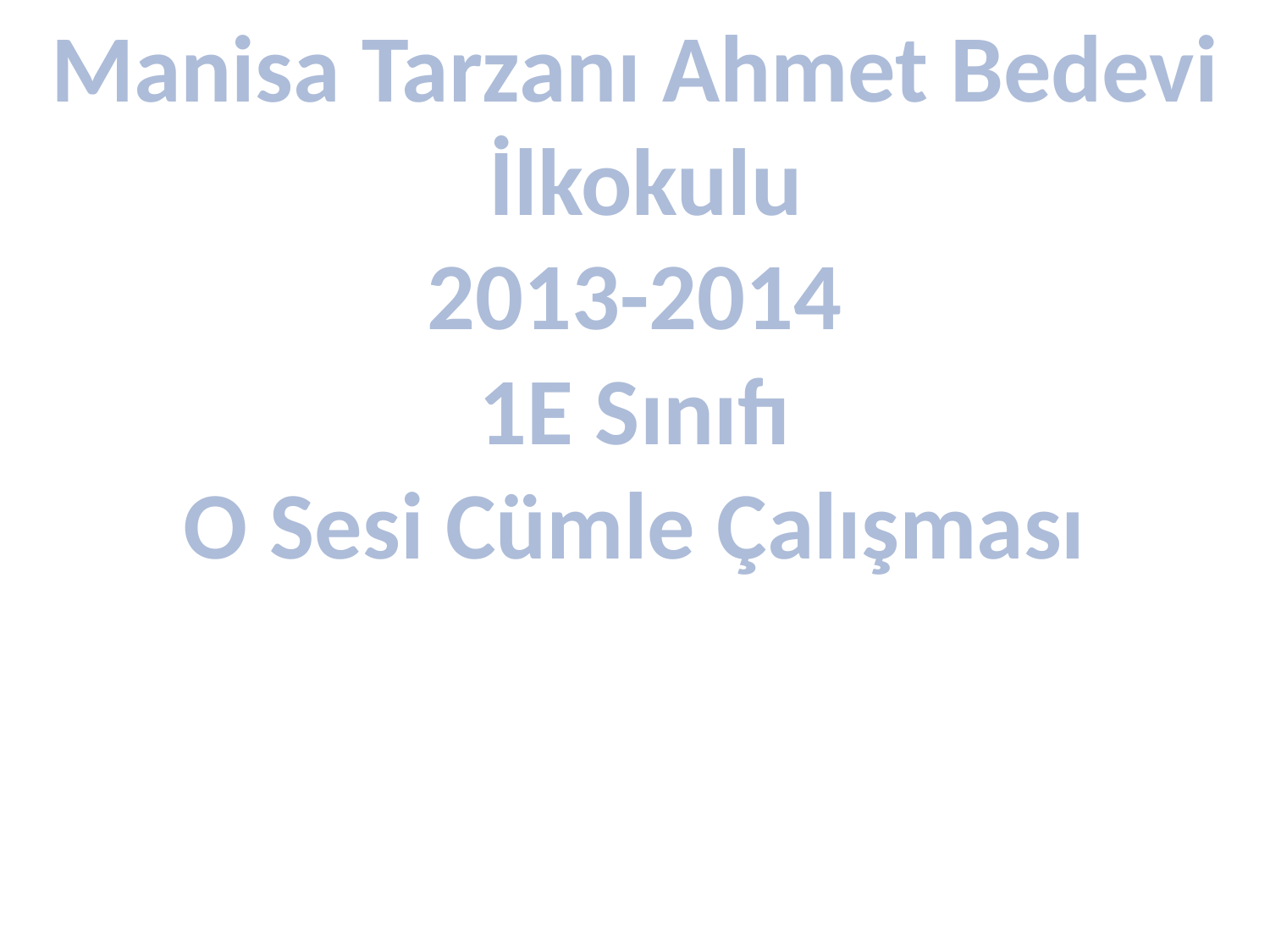

Manisa Tarzanı Ahmet Bedevi
 İlkokulu
2013-2014
1E Sınıfı
O Sesi Cümle Çalışması